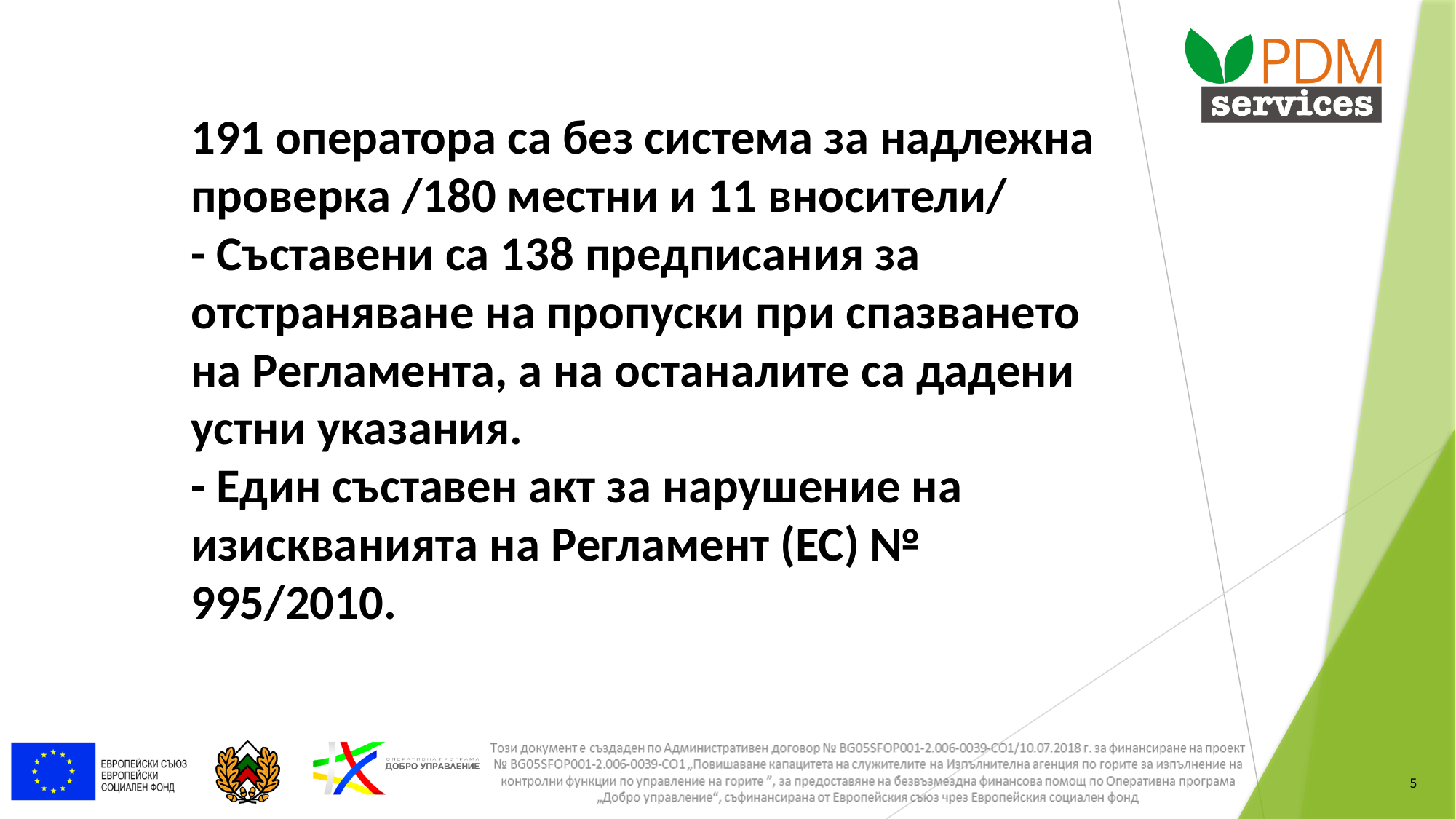

# 191 оператора са без система за надлежна проверка /180 местни и 11 вносители/ - Съставени са 138 предписания за отстраняване на пропуски при спазването на Регламента, а на останалите са дадени устни указания. - Един съставен акт за нарушение на изискванията на Регламент (ЕС) № 995/2010.
5